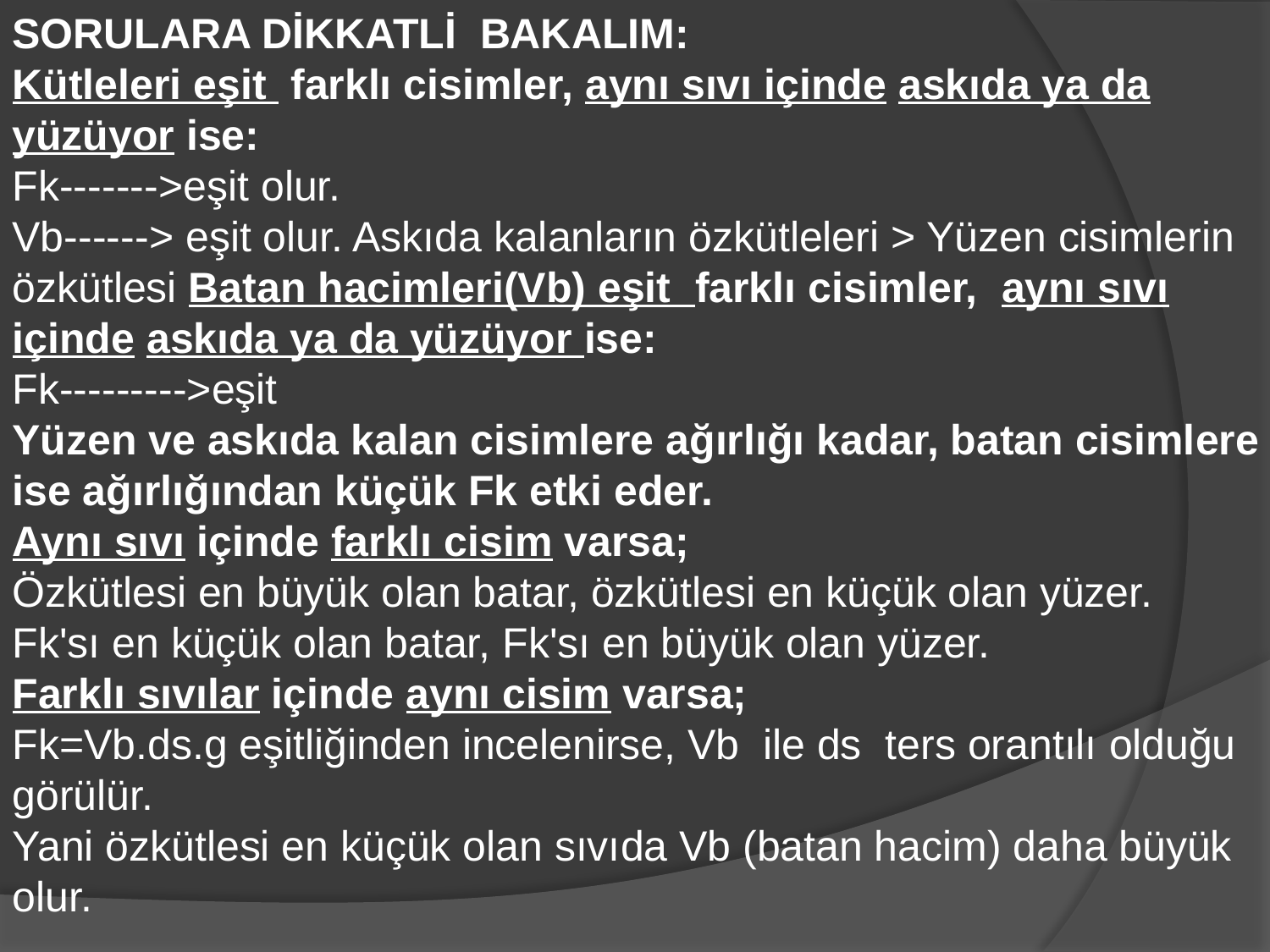

SORULARA DİKKATLİ  BAKALIM:
Kütleleri eşit  farklı cisimler, aynı sıvı içinde askıda ya da yüzüyor ise:
Fk------->eşit olur.
Vb------> eşit olur. Askıda kalanların özkütleleri > Yüzen cisimlerin özkütlesi Batan hacimleri(Vb) eşit  farklı cisimler,  aynı sıvı içinde askıda ya da yüzüyor ise:
Fk--------->eşit
Yüzen ve askıda kalan cisimlere ağırlığı kadar, batan cisimlere ise ağırlığından küçük Fk etki eder.
Aynı sıvı içinde farklı cisim varsa;
Özkütlesi en büyük olan batar, özkütlesi en küçük olan yüzer.
Fk'sı en küçük olan batar, Fk'sı en büyük olan yüzer.
Farklı sıvılar içinde aynı cisim varsa;
Fk=Vb.ds.g eşitliğinden incelenirse, Vb  ile ds  ters orantılı olduğu görülür.
Yani özkütlesi en küçük olan sıvıda Vb (batan hacim) daha büyük olur.